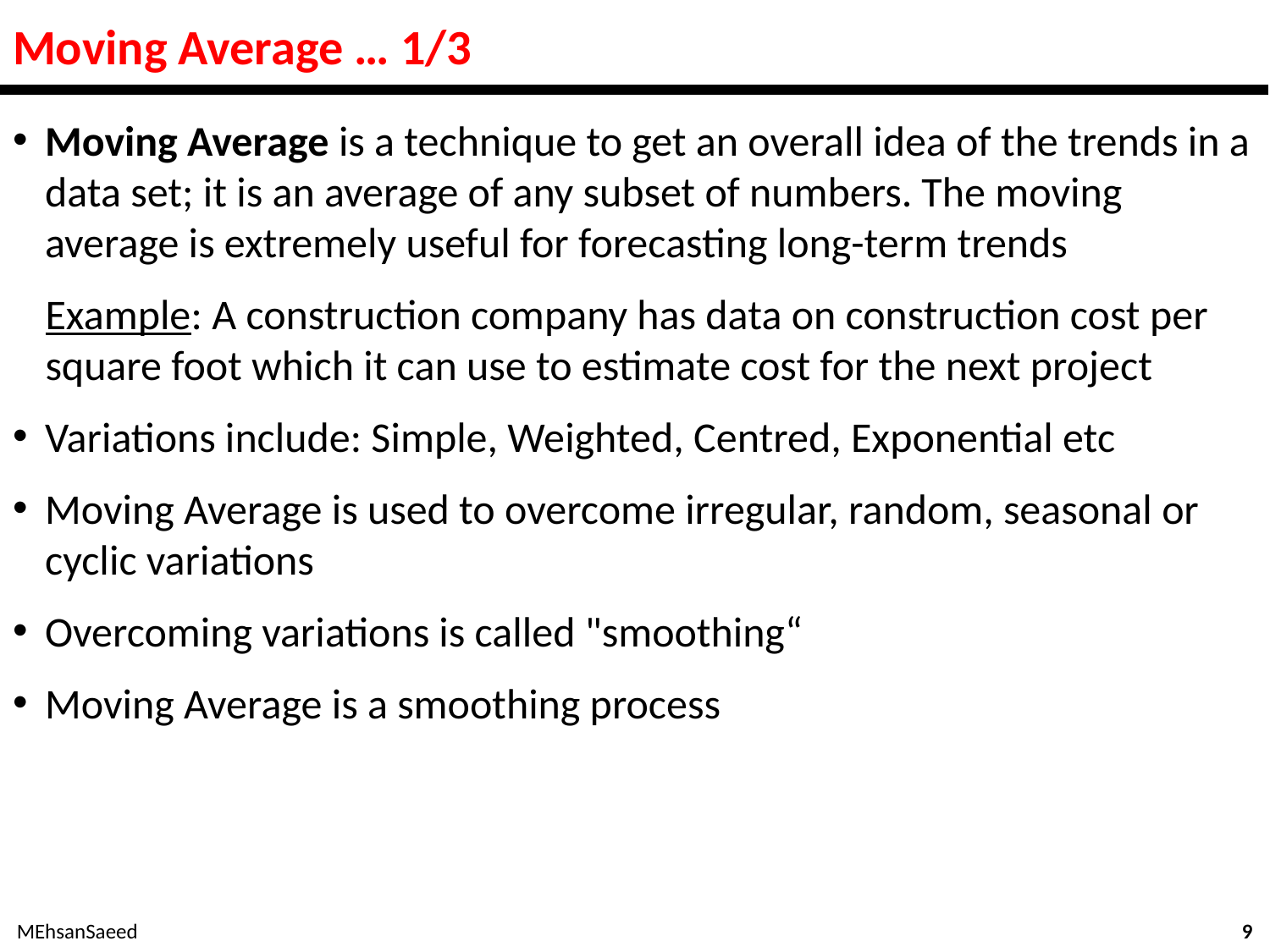

# Moving Average … 1/3
Moving Average is a technique to get an overall idea of the trends in a data set; it is an average of any subset of numbers. The moving average is extremely useful for forecasting long-term trends
Example: A construction company has data on construction cost per square foot which it can use to estimate cost for the next project
Variations include: Simple, Weighted, Centred, Exponential etc
Moving Average is used to overcome irregular, random, seasonal or cyclic variations
Overcoming variations is called "smoothing“
Moving Average is a smoothing process
MEhsanSaeed
9